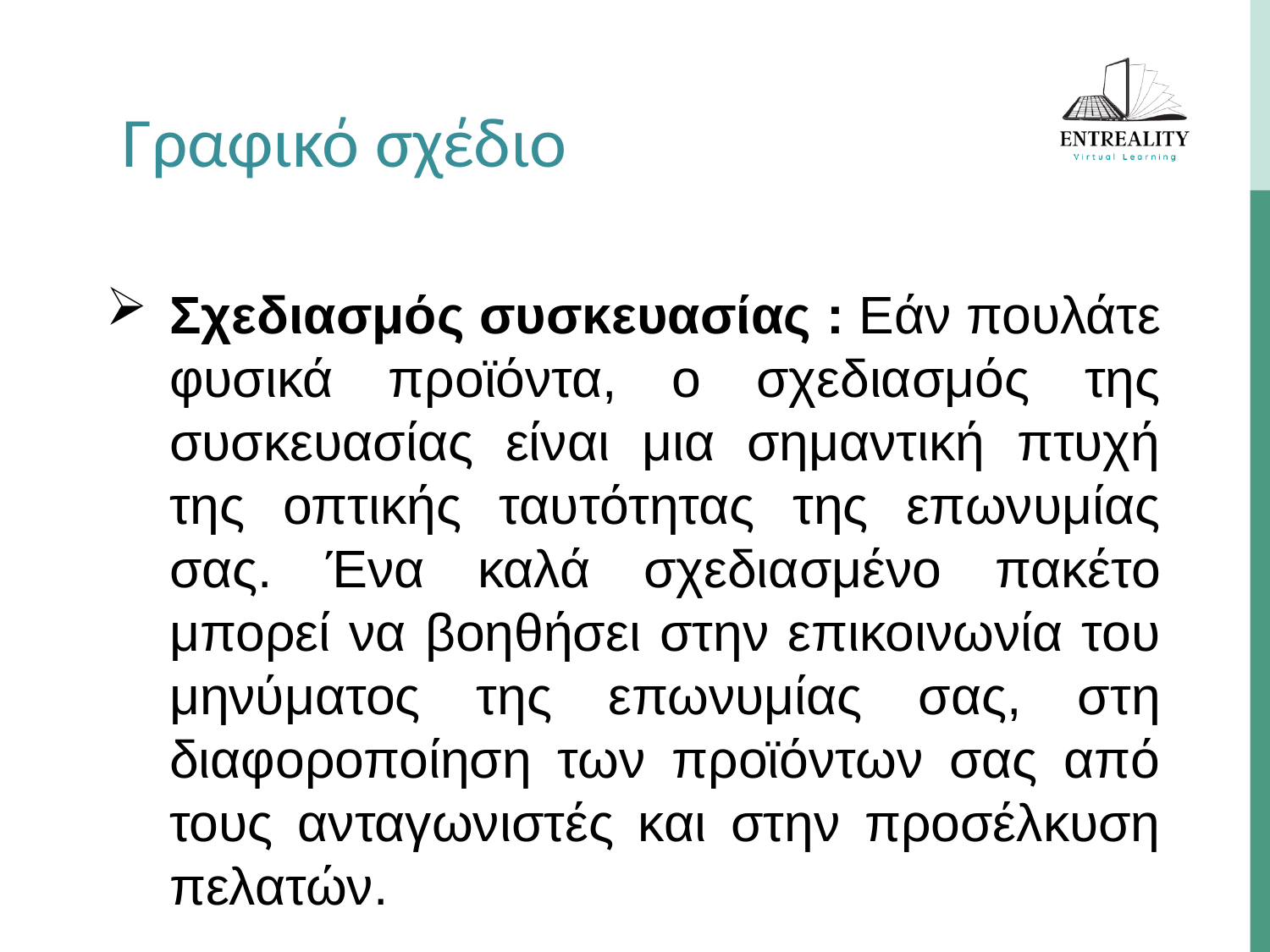

Γραφικό σχέδιο
Σχεδιασμός συσκευασίας : Εάν πουλάτε φυσικά προϊόντα, ο σχεδιασμός της συσκευασίας είναι μια σημαντική πτυχή της οπτικής ταυτότητας της επωνυμίας σας. Ένα καλά σχεδιασμένο πακέτο μπορεί να βοηθήσει στην επικοινωνία του μηνύματος της επωνυμίας σας, στη διαφοροποίηση των προϊόντων σας από τους ανταγωνιστές και στην προσέλκυση πελατών.